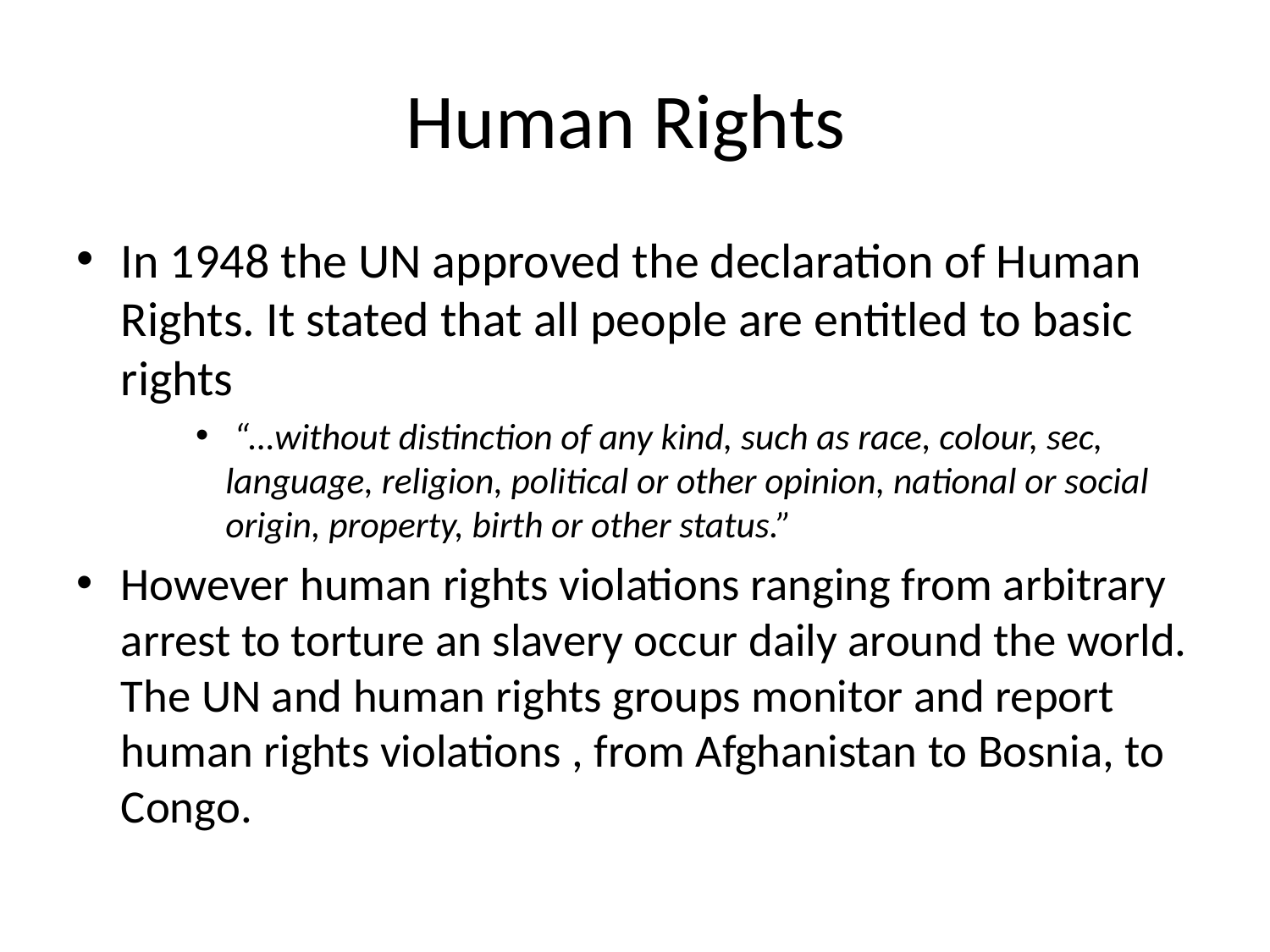

# Human Rights
In 1948 the UN approved the declaration of Human Rights. It stated that all people are entitled to basic rights
 “…without distinction of any kind, such as race, colour, sec, language, religion, political or other opinion, national or social origin, property, birth or other status.”
However human rights violations ranging from arbitrary arrest to torture an slavery occur daily around the world. The UN and human rights groups monitor and report human rights violations , from Afghanistan to Bosnia, to Congo.